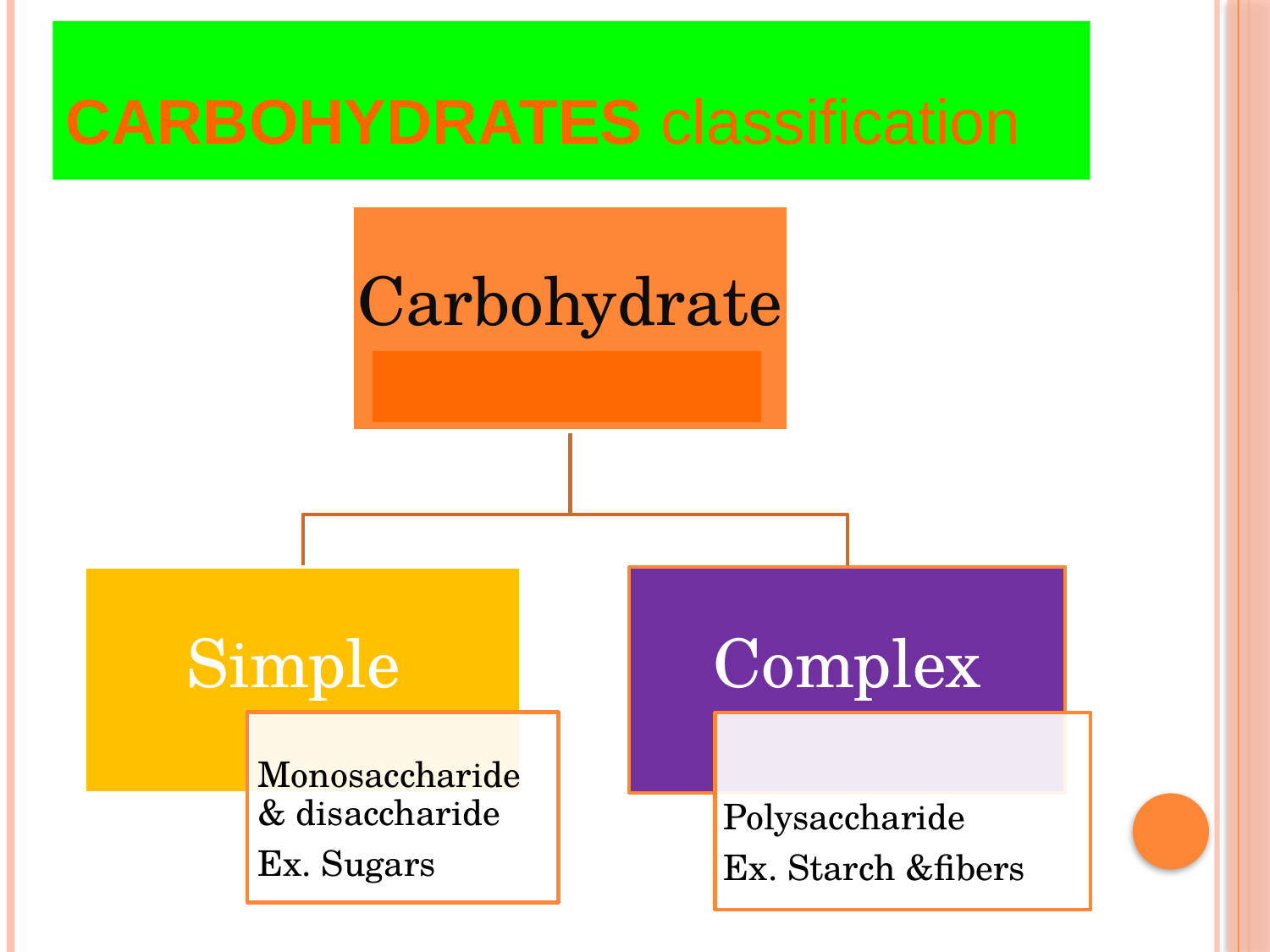

# Carbohydrates classification
Carbohydrate

Simple

Monosaccharide& disaccharide
Ex. Sugars

Complex

Polysaccharide
Ex. Starch &fibers